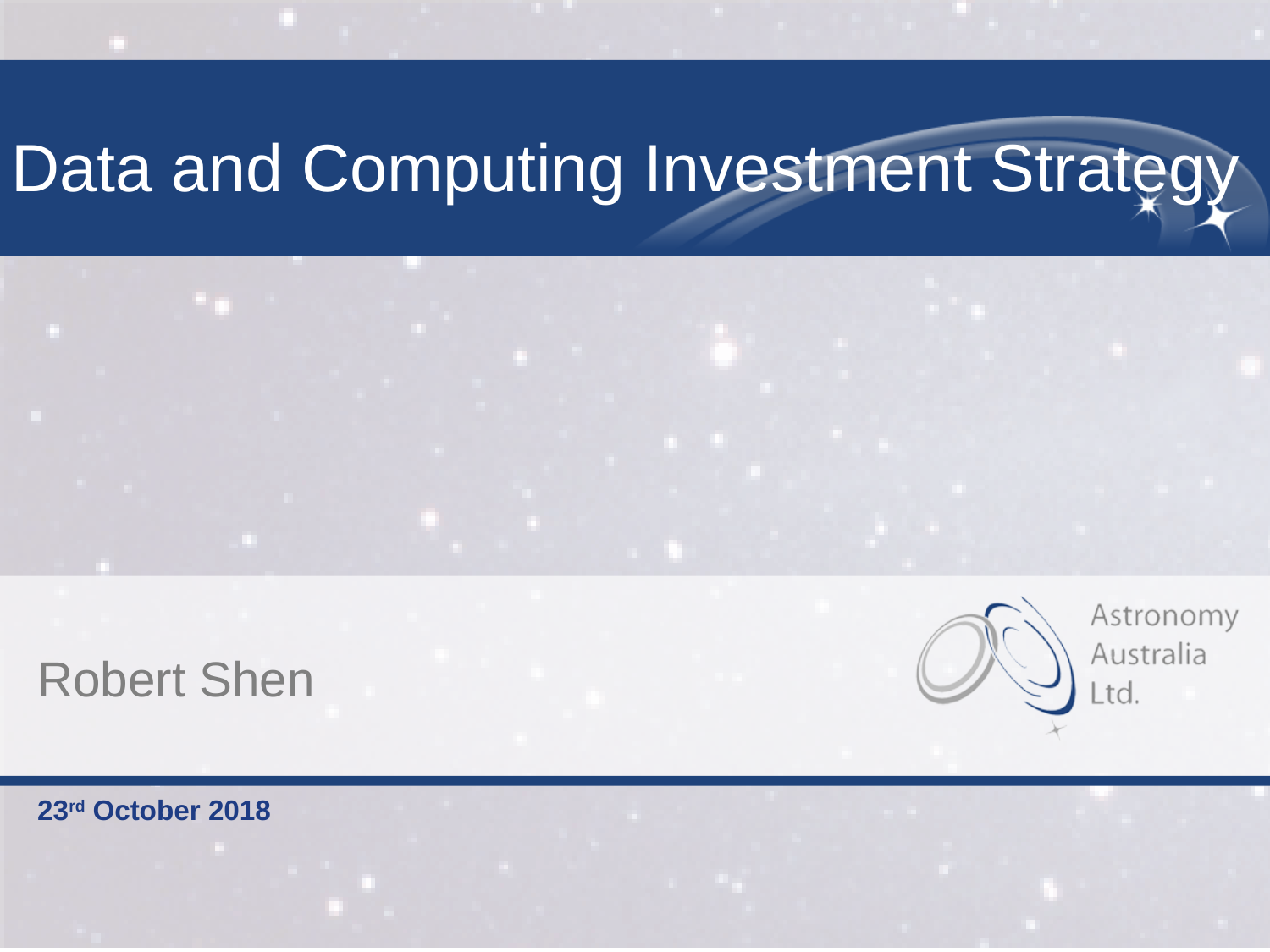

# Data and Computing Investment Strategy

Robert Shen
23rd October 2018